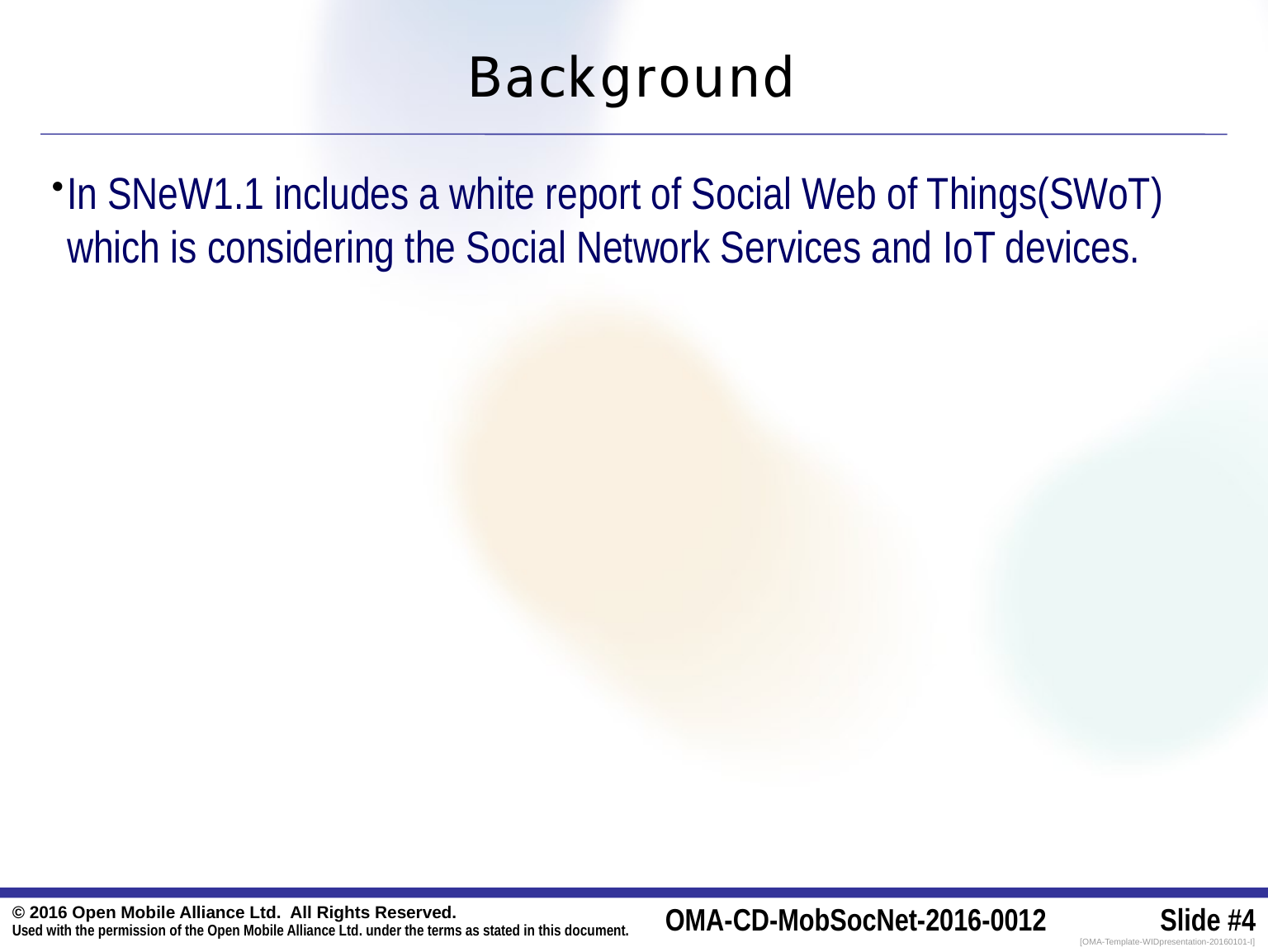

# Background
In SNeW1.1 includes a white report of Social Web of Things(SWoT) which is considering the Social Network Services and IoT devices.